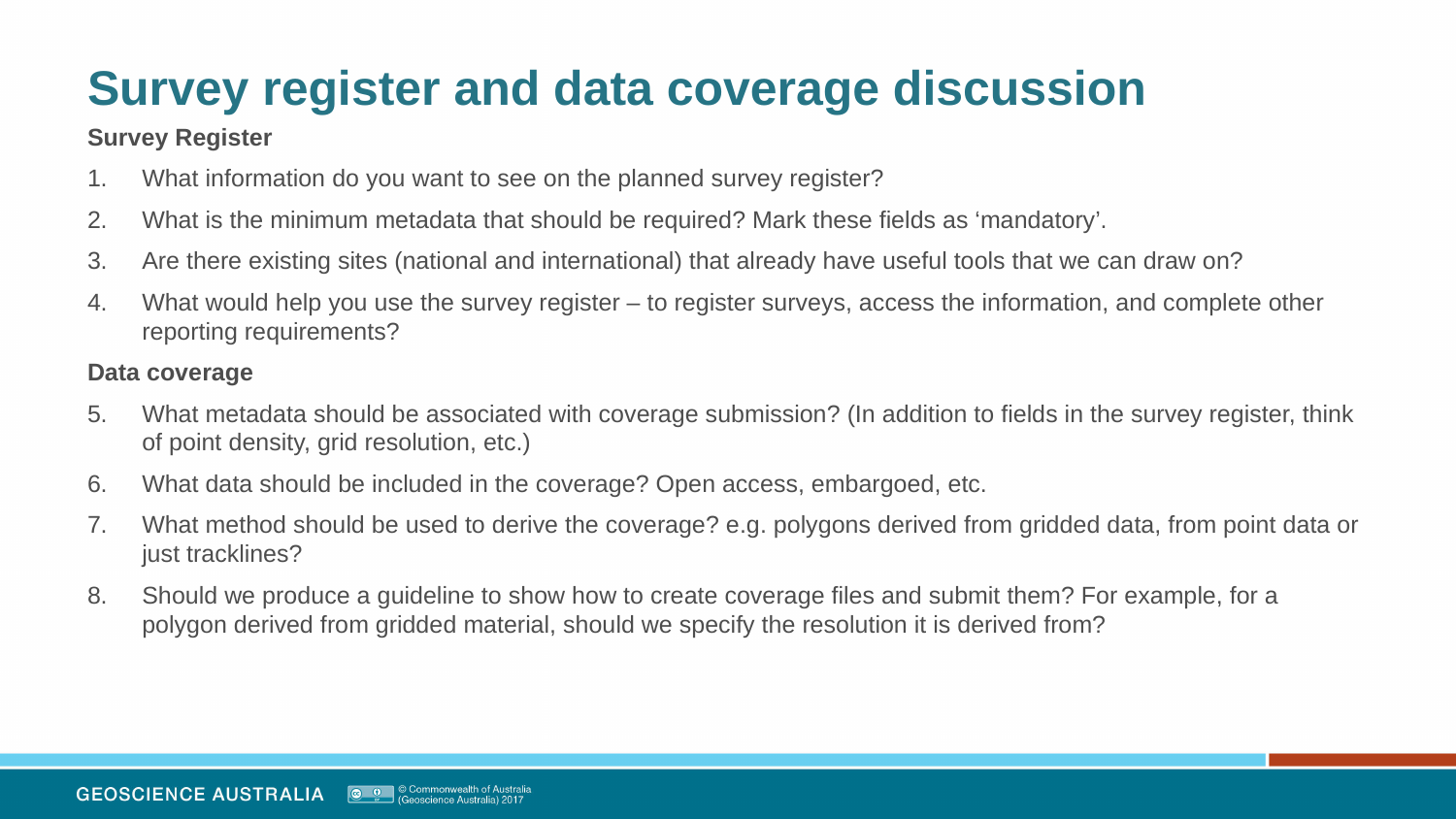

# Survey register and data coverage discussion
Survey Register
What information do you want to see on the planned survey register?
What is the minimum metadata that should be required? Mark these fields as ‘mandatory’.
Are there existing sites (national and international) that already have useful tools that we can draw on?
What would help you use the survey register – to register surveys, access the information, and complete other reporting requirements?
Data coverage
What metadata should be associated with coverage submission? (In addition to fields in the survey register, think of point density, grid resolution, etc.)
What data should be included in the coverage? Open access, embargoed, etc.
What method should be used to derive the coverage? e.g. polygons derived from gridded data, from point data or just tracklines?
Should we produce a guideline to show how to create coverage files and submit them? For example, for a polygon derived from gridded material, should we specify the resolution it is derived from?